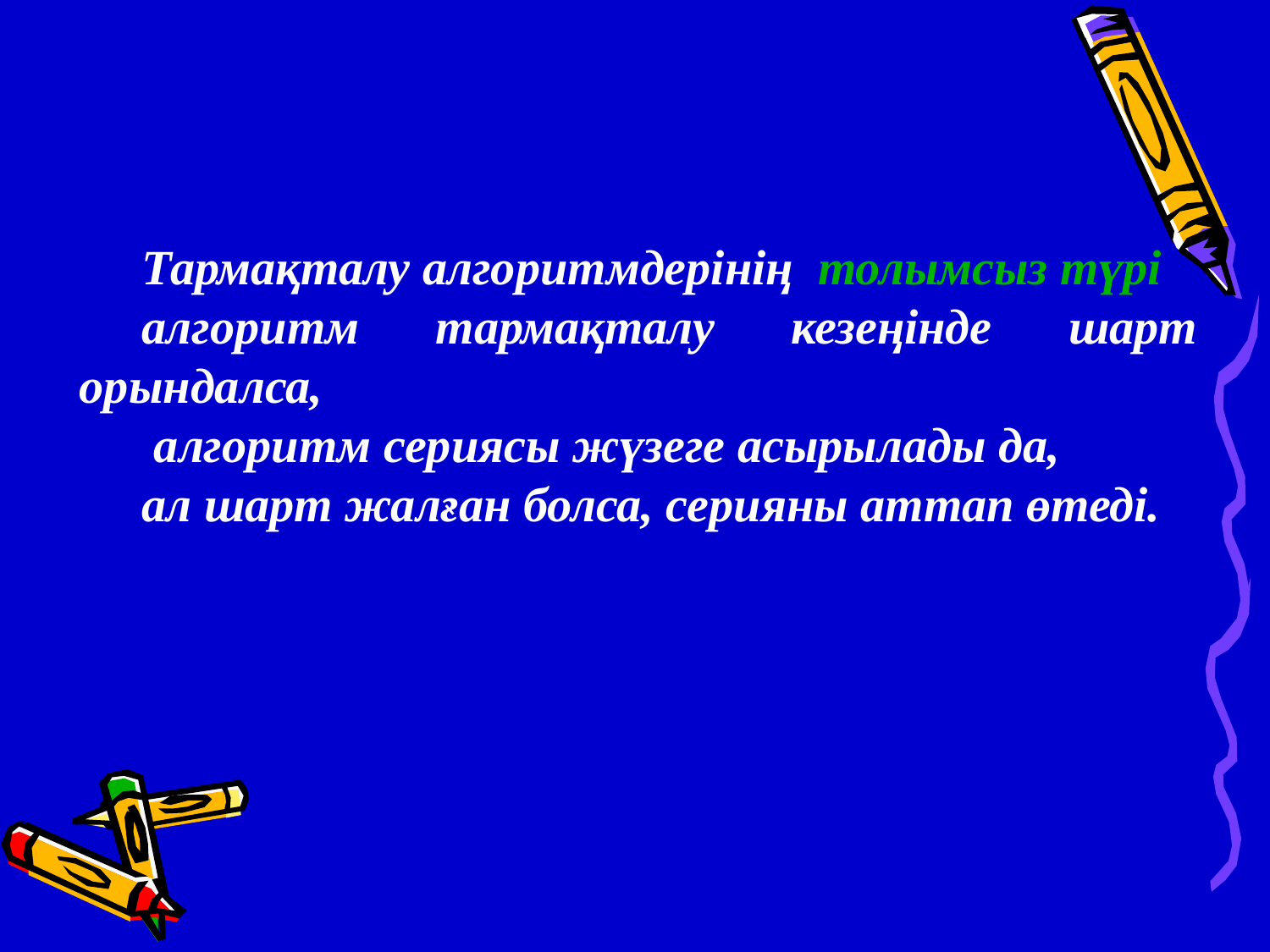

Тармақталу алгоритмдерінің  толымсыз түрі
алгоритм тармақталу кезеңінде шарт орындалса,
 алгоритм сериясы жүзеге асырылады да,
ал шарт жалған болса, серияны аттап өтеді.